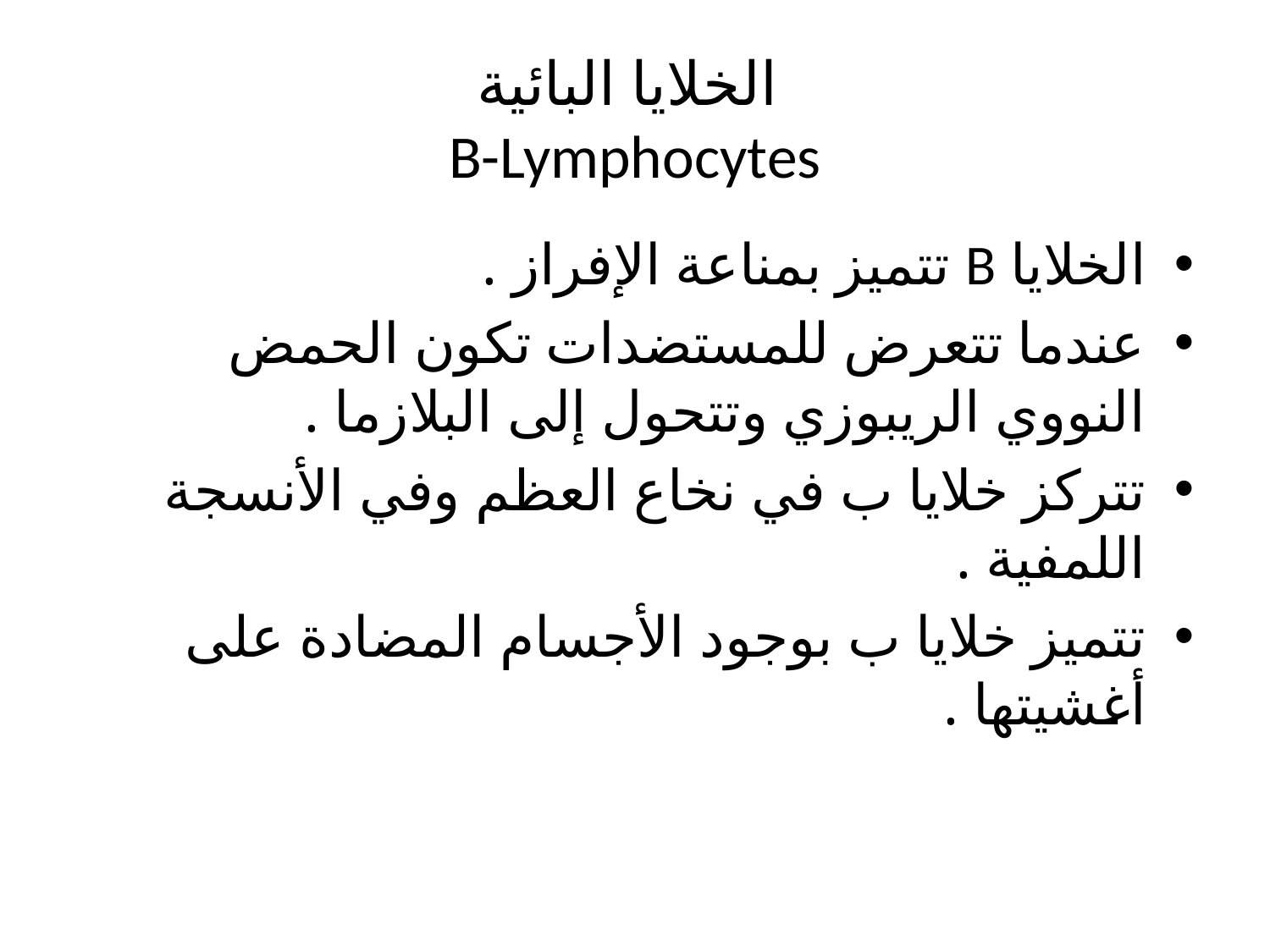

# الخلايا البائية B-Lymphocytes
الخلايا B تتميز بمناعة الإفراز .
عندما تتعرض للمستضدات تكون الحمض النووي الريبوزي وتتحول إلى البلازما .
تتركز خلايا ب في نخاع العظم وفي الأنسجة اللمفية .
تتميز خلايا ب بوجود الأجسام المضادة على أغشيتها .